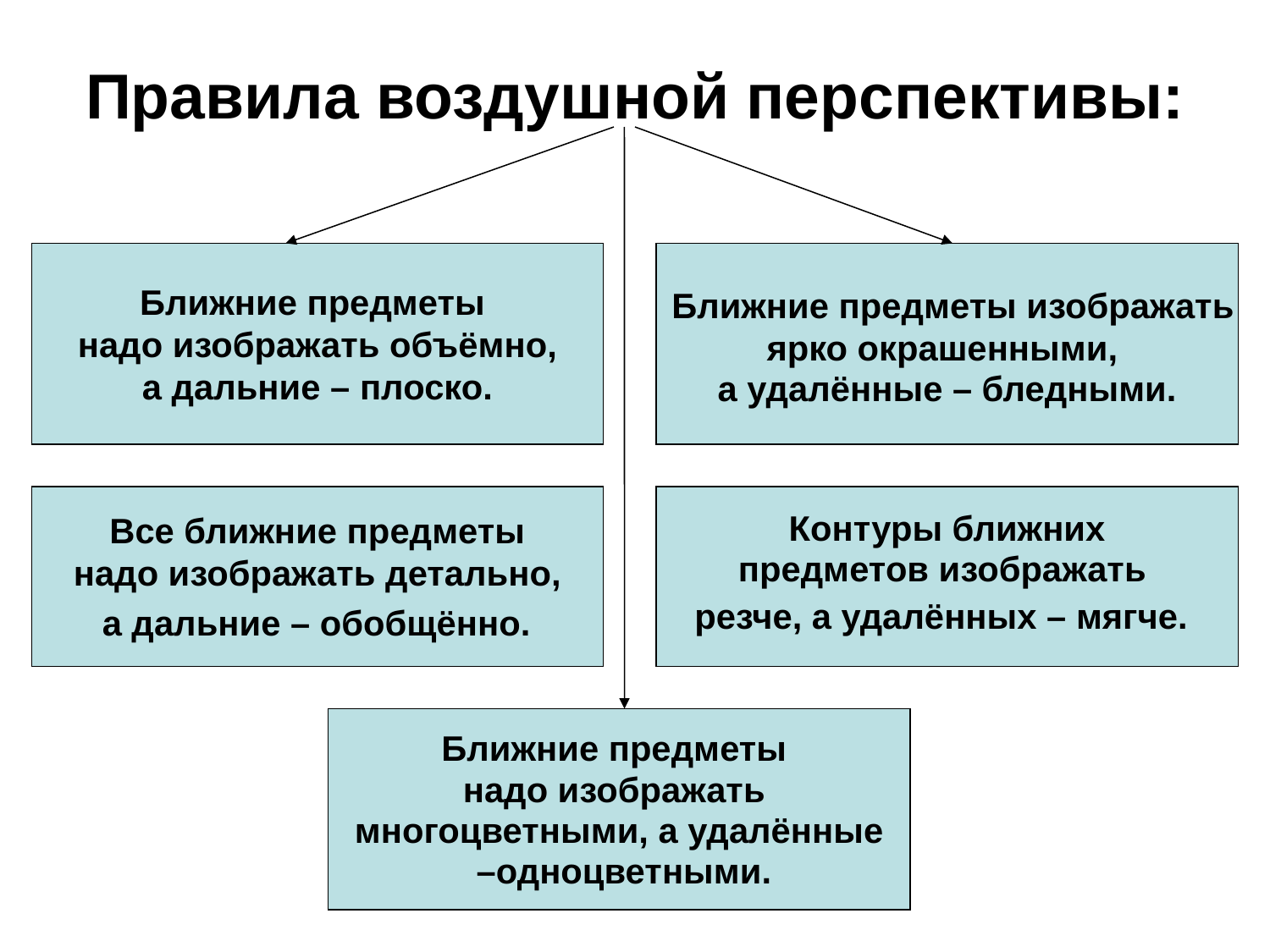

# Правила воздушной перспективы:

Ближние предметы
надо изображать объёмно,
 а дальние – плоско.

 Ближние предметы изображать
 ярко окрашенными,
а удалённые – бледными.

Все ближние предметы
надо изображать детально,
 а дальние – обобщённо.

Контуры ближних
предметов изображать
резче, а удалённых – мягче.

Ближние предметы
надо изображать
многоцветными, а удалённые
 –одноцветными.